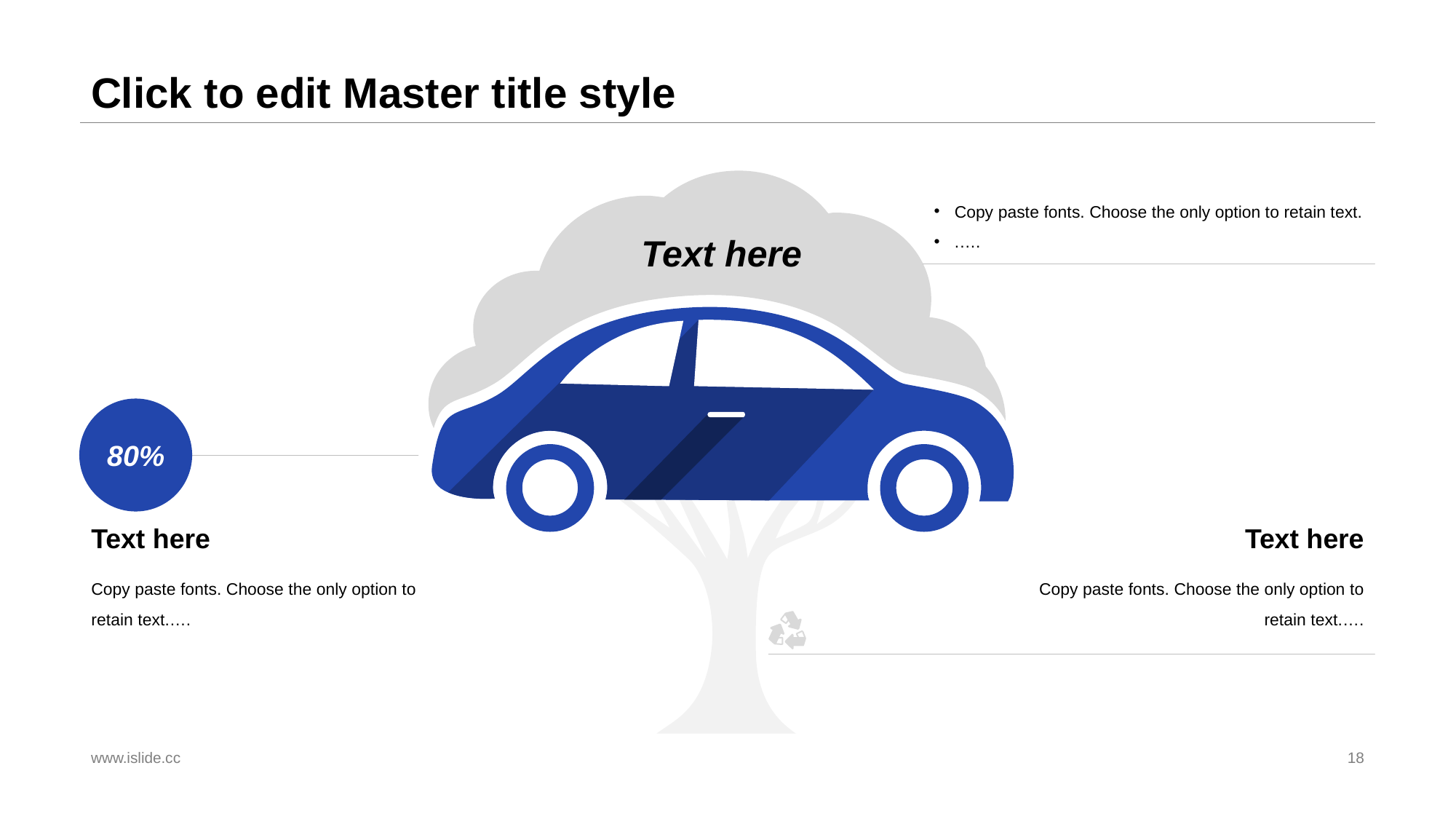

# Click to edit Master title style

Copy paste fonts. Choose the only option to retain text.
.….
Text here
80%
Text here
Text here
Copy paste fonts. Choose the only option to retain text.….
Copy paste fonts. Choose the only option to retain text.….

www.islide.cc
18